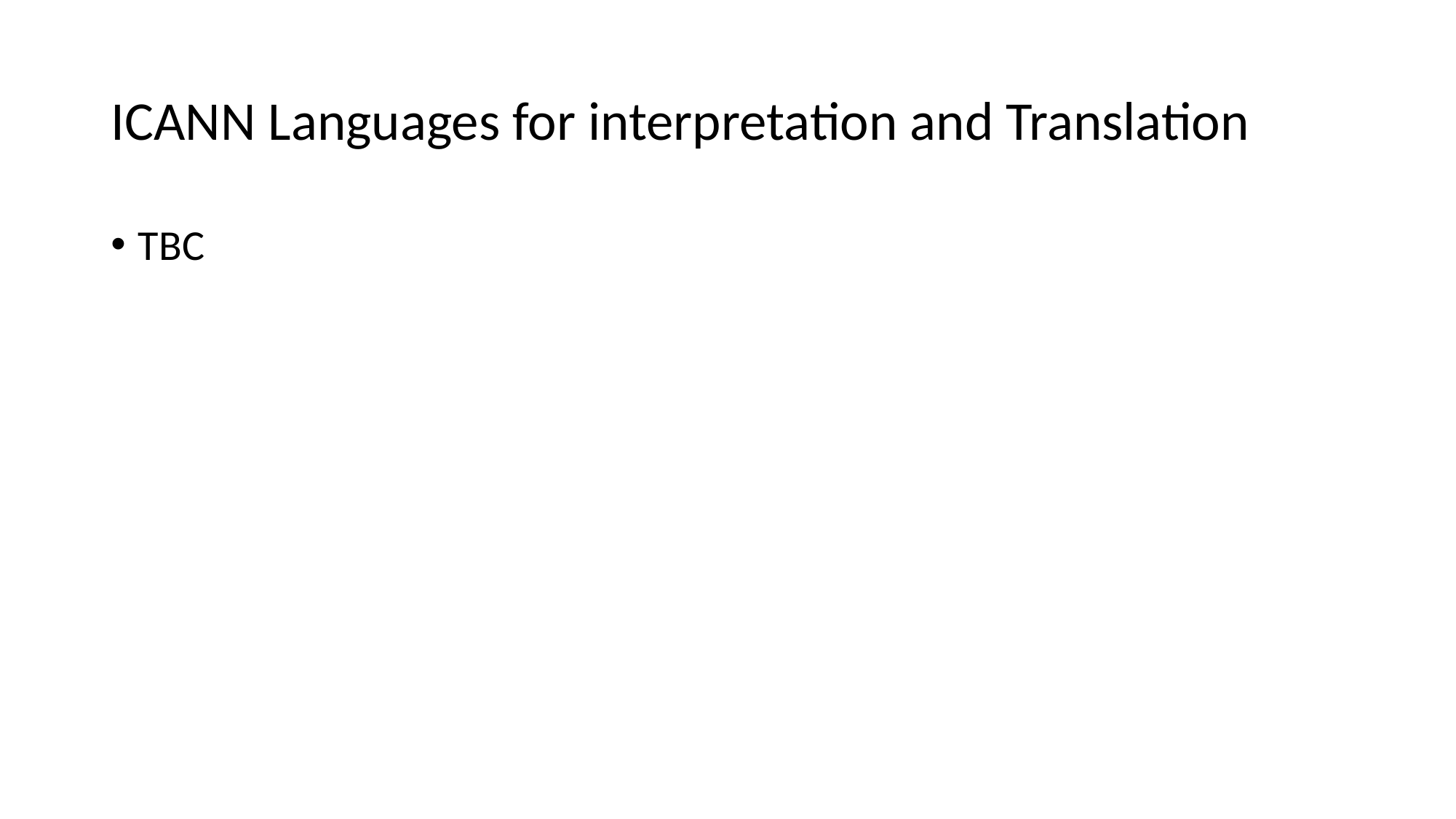

# ICANN Languages for interpretation and Translation
TBC